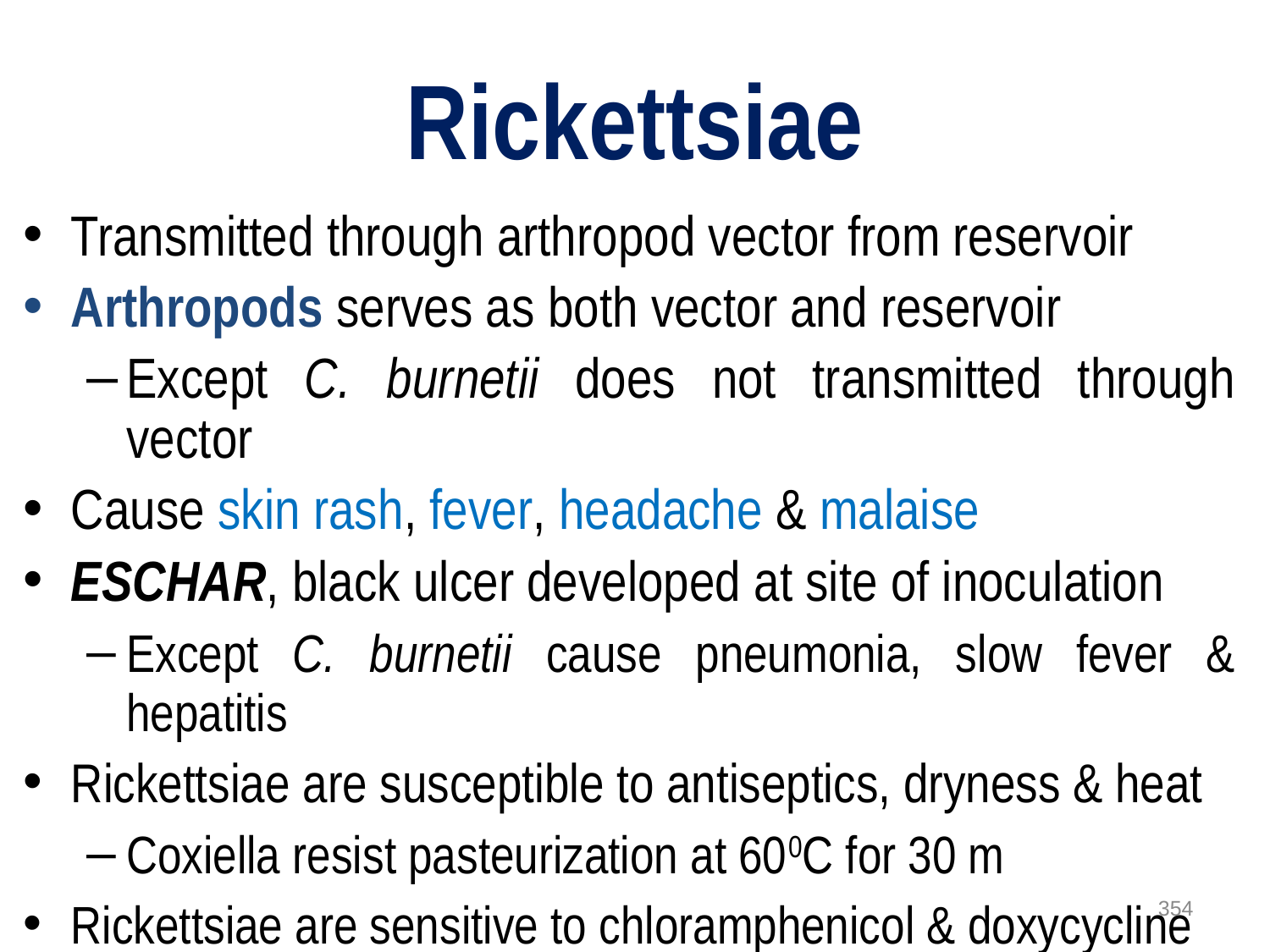

# Rickettsiae
Transmitted through arthropod vector from reservoir
Arthropods serves as both vector and reservoir
Except C. burnetii does not transmitted through vector
Cause skin rash, fever, headache & malaise
ESCHAR, black ulcer developed at site of inoculation
Except C. burnetii cause pneumonia, slow fever & hepatitis
Rickettsiae are susceptible to antiseptics, dryness & heat
Coxiella resist pasteurization at 600C for 30 m
Rickettsiae are sensitive to chloramphenicol & doxycycline

354